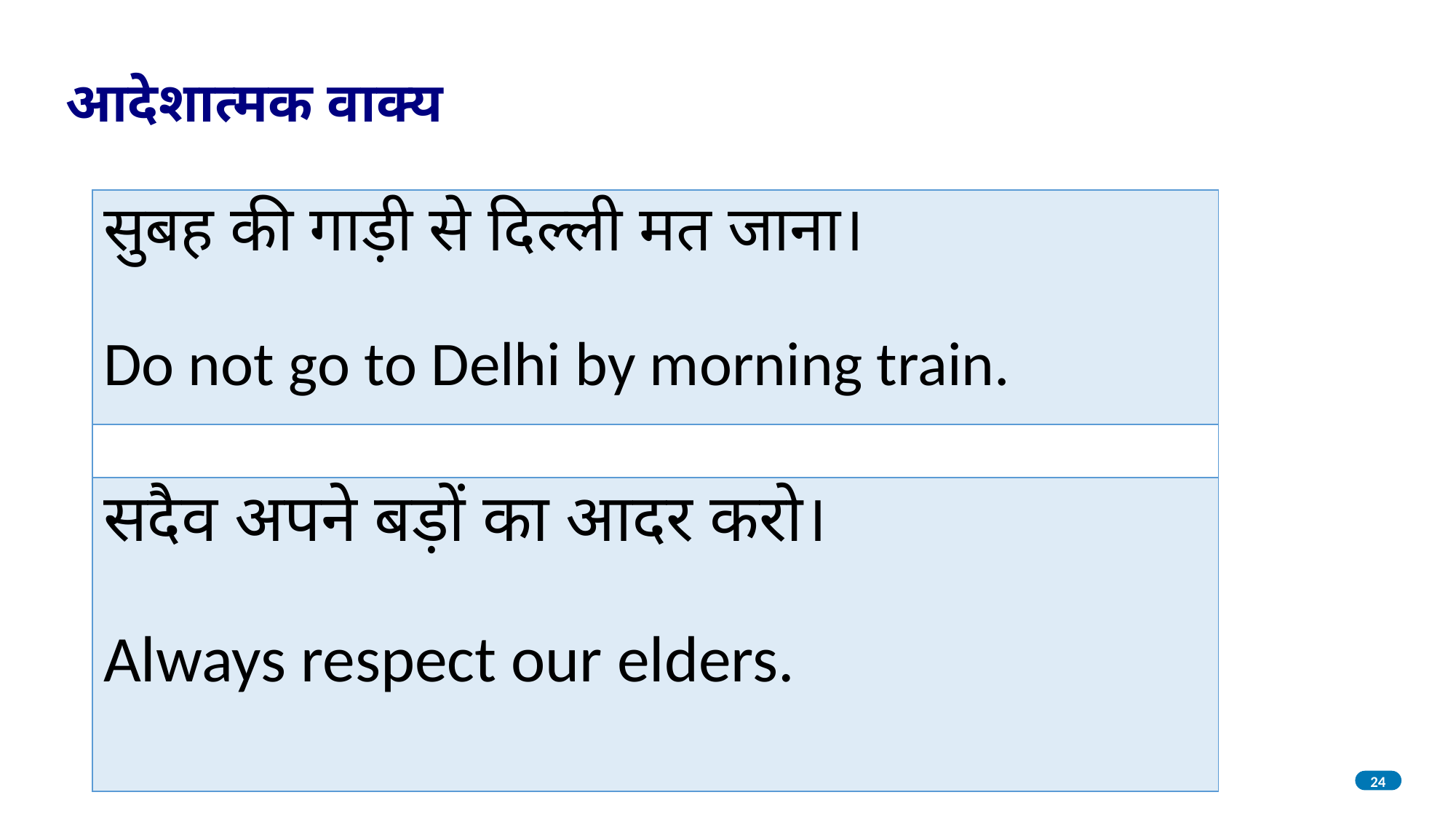

आदेशात्मक वाक्य
| सुबह की गाड़ी से दिल्ली मत जाना। Do not go to Delhi by morning train. |
| --- |
|  |
| सदैव अपने बड़ों का आदर करो। Always respect our elders. |
24